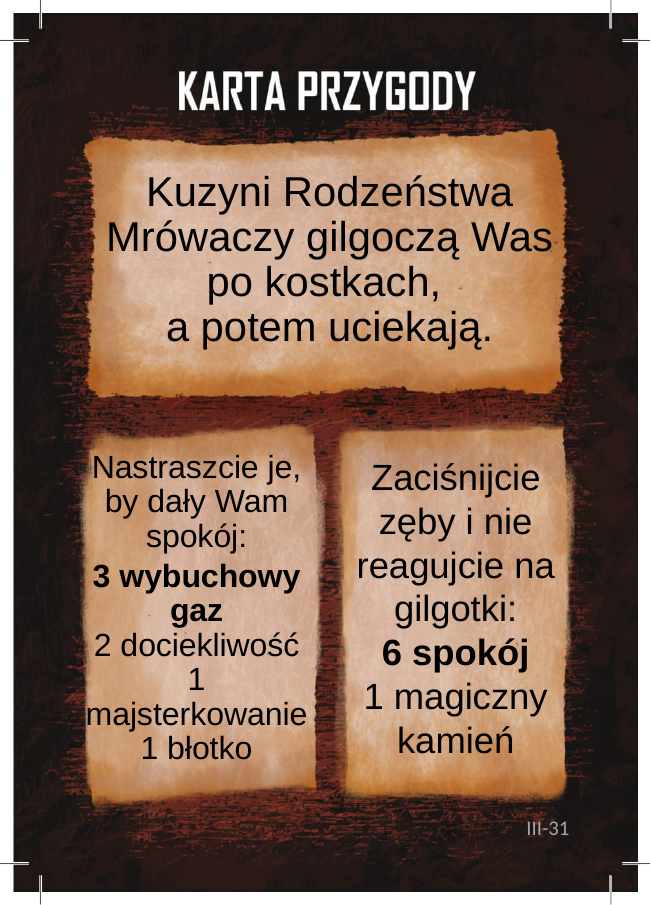

# Kuzyni Rodzeństwa Mrówaczy gilgoczą Was po kostkach, a potem uciekają.
Nastraszcie je, by dały Wam spokój:
3 wybuchowy gaz
2 dociekliwość
1 majsterkowanie
1 błotko
Zaciśnijcie zęby i nie reagujcie na gilgotki:
6 spokój
1 magiczny kamień
III-31